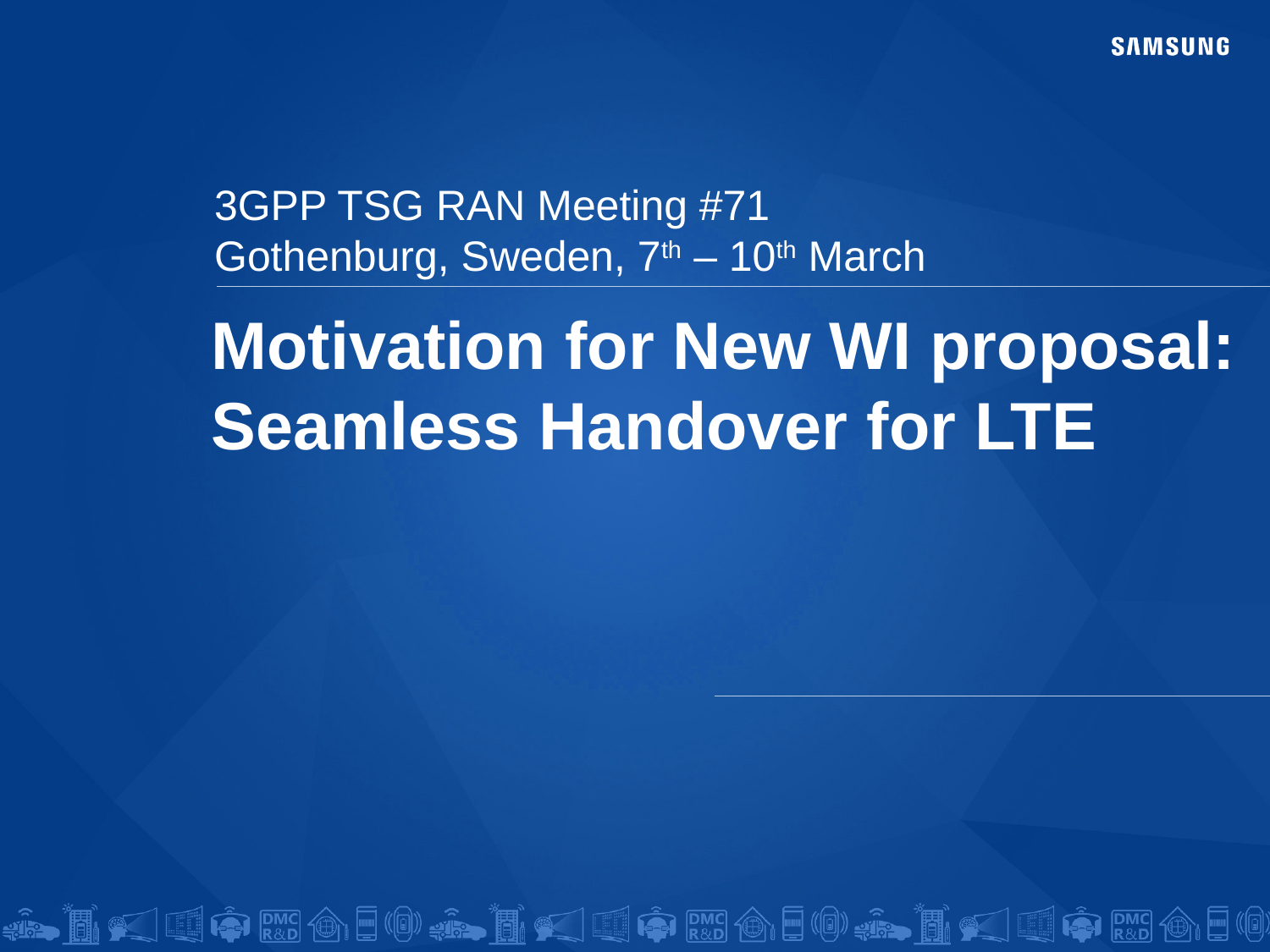

3GPP TSG RAN Meeting #71
Gothenburg, Sweden, 7th – 10th March
# Motivation for New WI proposal: Seamless Handover for LTE
RP-160215
Source: Samsung